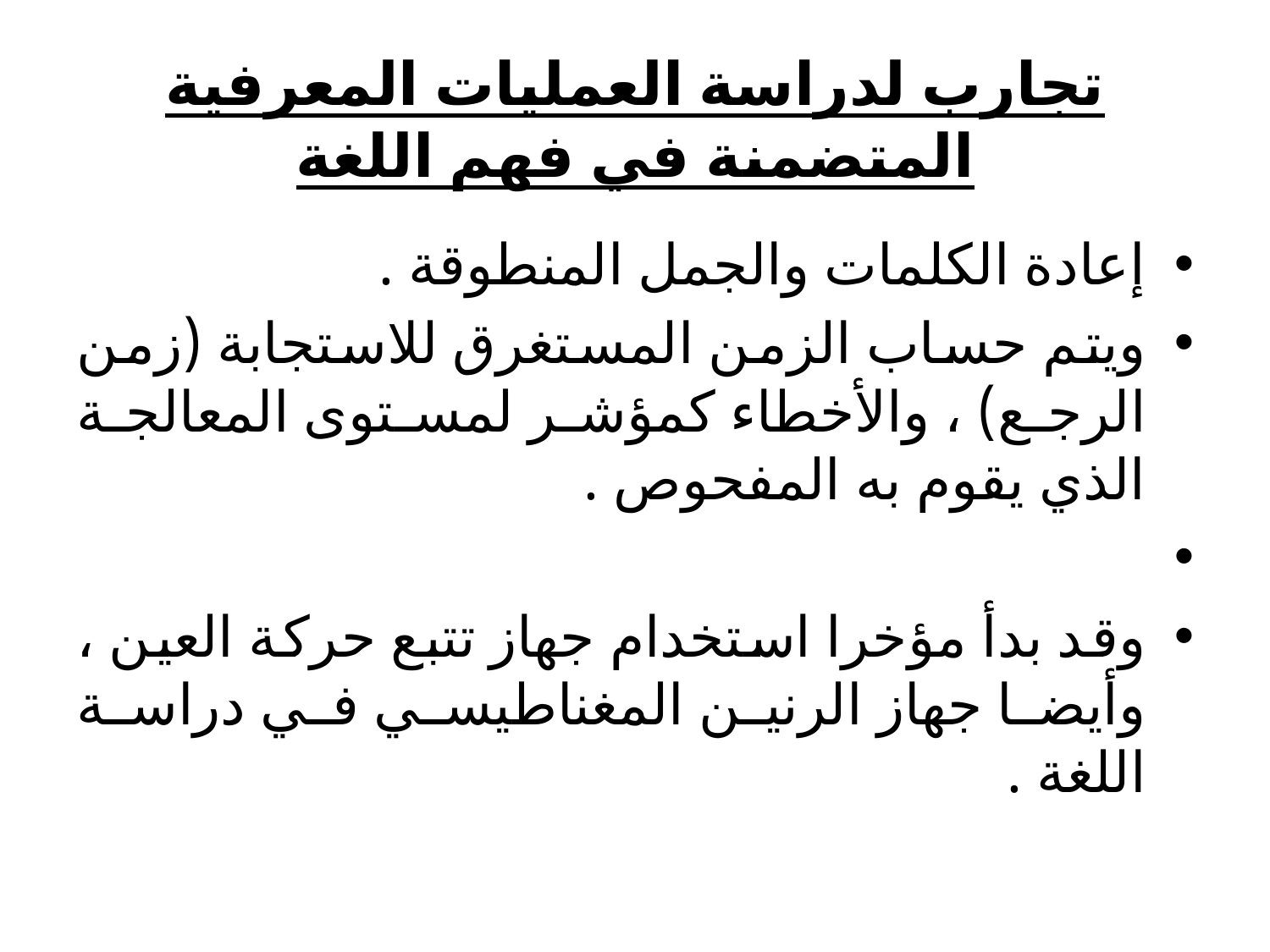

# تجارب لدراسة العمليات المعرفية المتضمنة في فهم اللغة
إعادة الكلمات والجمل المنطوقة .
ويتم حساب الزمن المستغرق للاستجابة (زمن الرجع) ، والأخطاء كمؤشر لمستوى المعالجة الذي يقوم به المفحوص .

وقد بدأ مؤخرا استخدام جهاز تتبع حركة العين ، وأيضا جهاز الرنين المغناطيسي في دراسة اللغة .